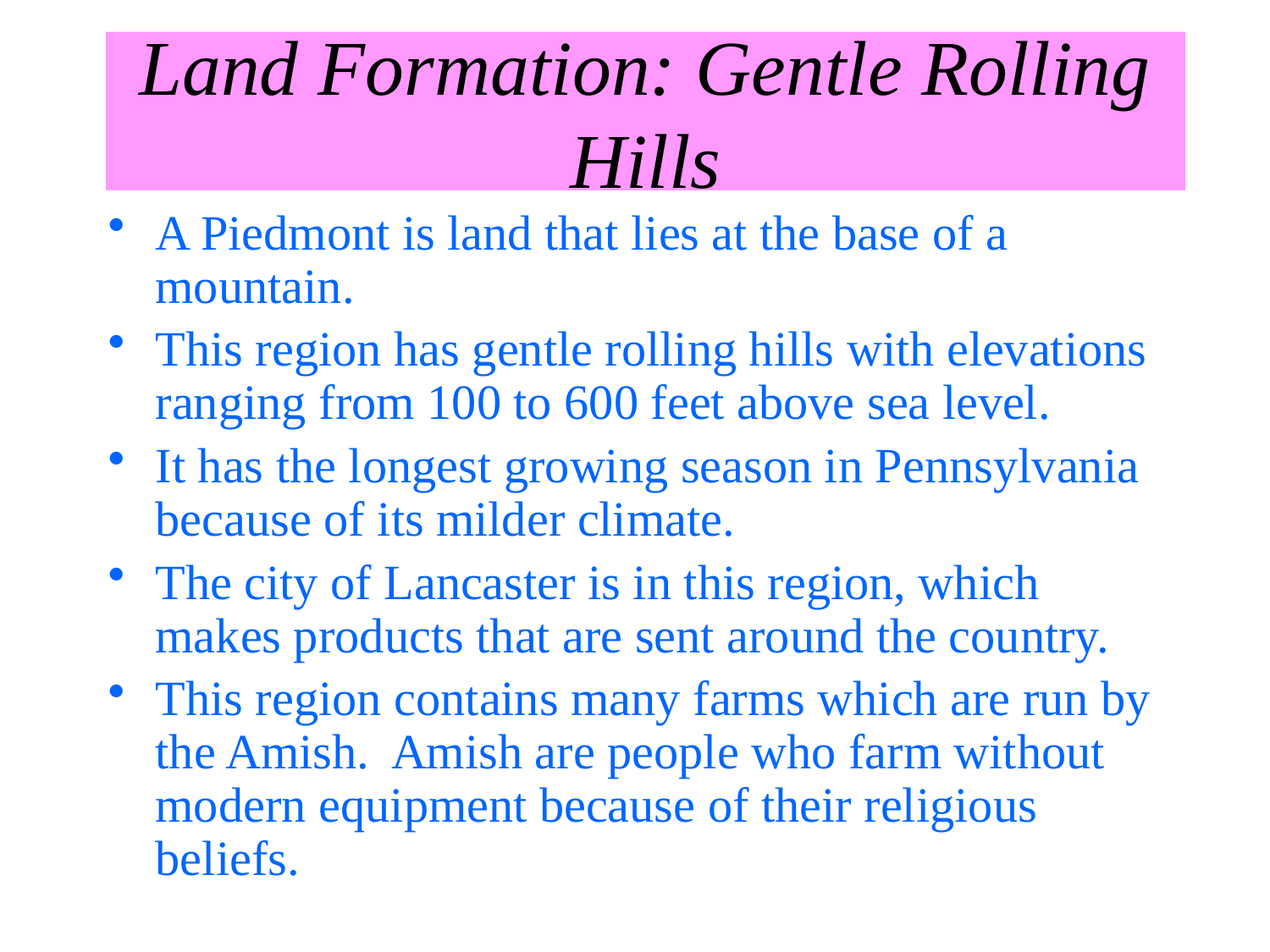

# Land Formation: Gentle Rolling Hills
A Piedmont is land that lies at the base of a mountain.
This region has gentle rolling hills with elevations ranging from 100 to 600 feet above sea level.
It has the longest growing season in Pennsylvania because of its milder climate.
The city of Lancaster is in this region, which makes products that are sent around the country.
This region contains many farms which are run by the Amish.  Amish are people who farm without modern equipment because of their religious beliefs.